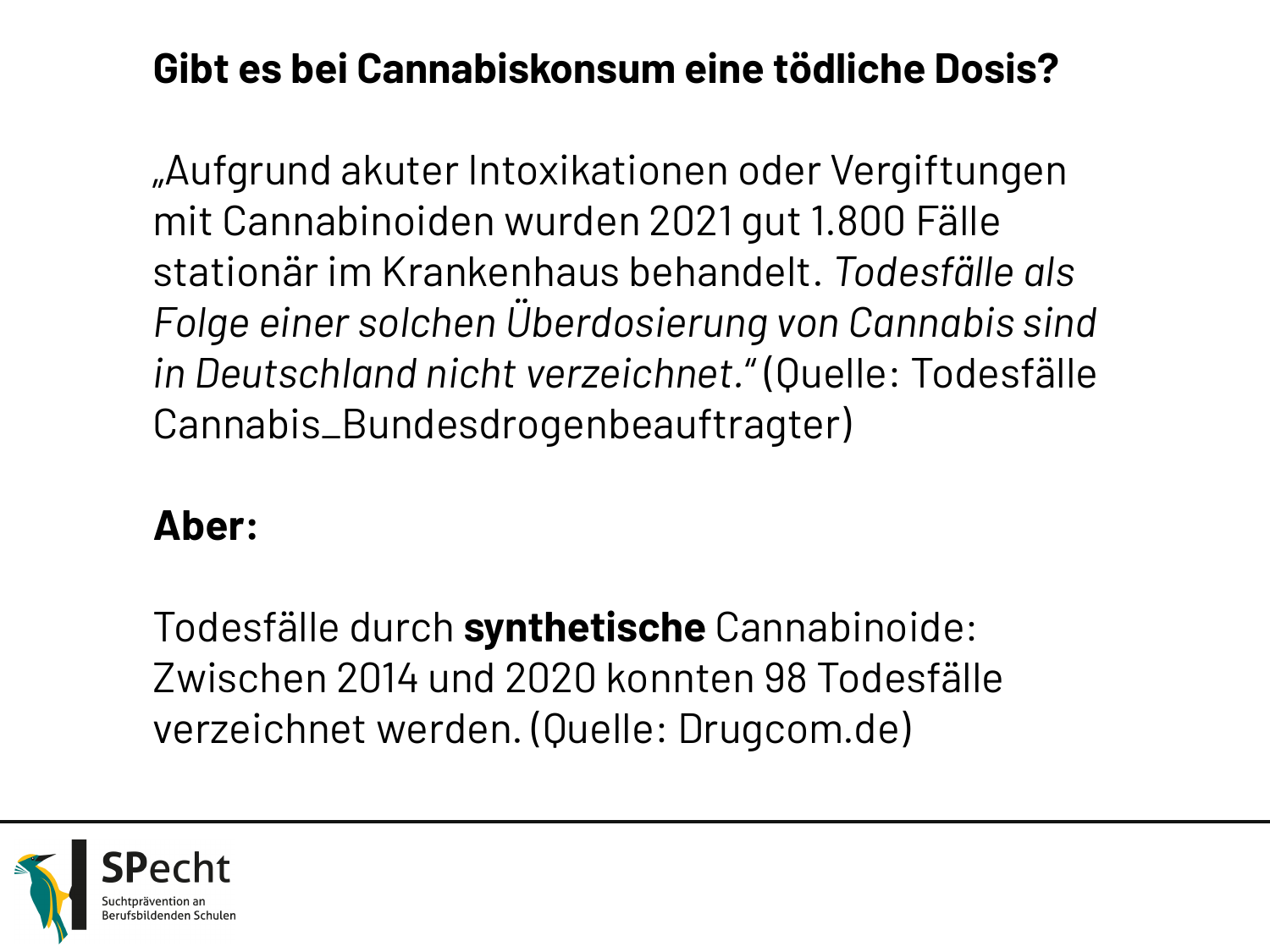

Gibt es bei Cannabiskonsum eine tödliche Dosis?

„Aufgrund akuter Intoxikationen oder Vergiftungen mit Cannabinoiden wurden 2021 gut 1.800 Fälle stationär im Krankenhaus behandelt. Todesfälle als Folge einer solchen Überdosierung von Cannabis sind in Deutschland nicht verzeichnet.“ (Quelle: Todesfälle Cannabis_Bundesdrogenbeauftragter)

Aber:

Todesfälle durch synthetische Cannabinoide:
Zwischen 2014 und 2020 konnten 98 Todesfälle verzeichnet werden. (Quelle: Drugcom.de)